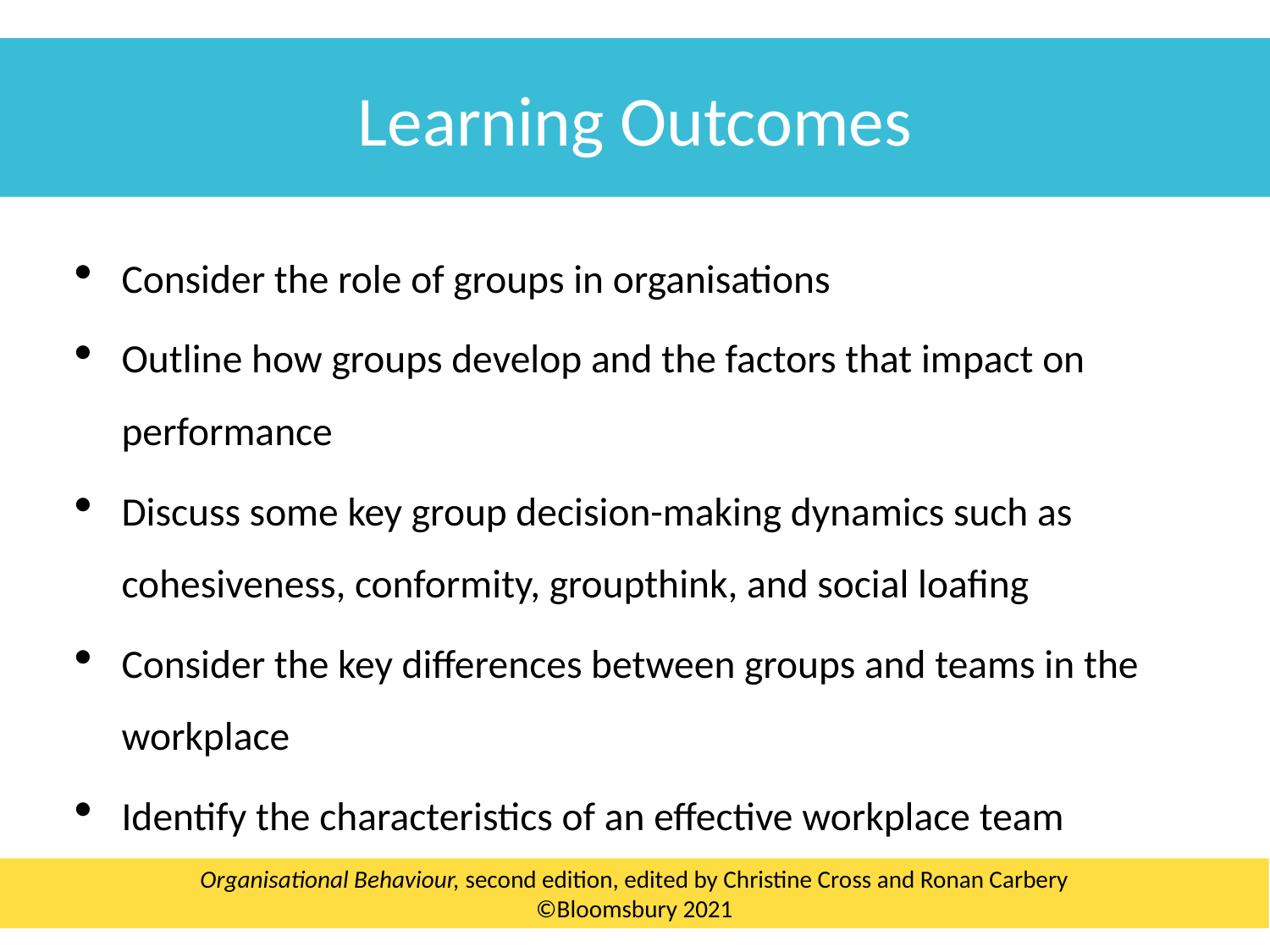

Learning Outcomes
Consider the role of groups in organisations
Outline how groups develop and the factors that impact on performance
Discuss some key group decision-making dynamics such as cohesiveness, conformity, groupthink, and social loafing
Consider the key differences between groups and teams in the workplace
Identify the characteristics of an effective workplace team